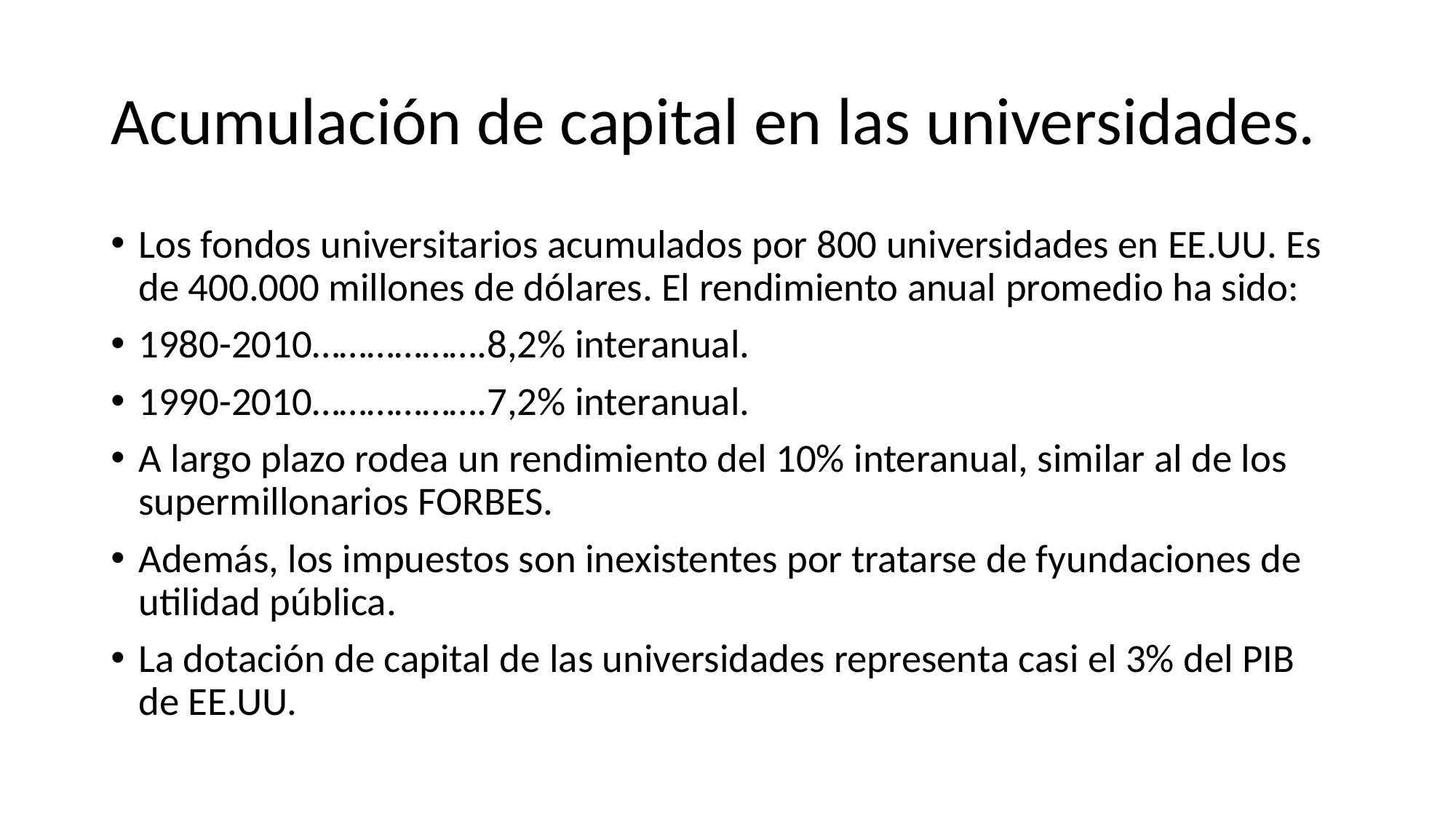

# Acumulación de capital en las universidades.
Los fondos universitarios acumulados por 800 universidades en EE.UU. Es de 400.000 millones de dólares. El rendimiento anual promedio ha sido:
1980-2010……………….8,2% interanual.
1990-2010……………….7,2% interanual.
A largo plazo rodea un rendimiento del 10% interanual, similar al de los supermillonarios FORBES.
Además, los impuestos son inexistentes por tratarse de fyundaciones de utilidad pública.
La dotación de capital de las universidades representa casi el 3% del PIB de EE.UU.